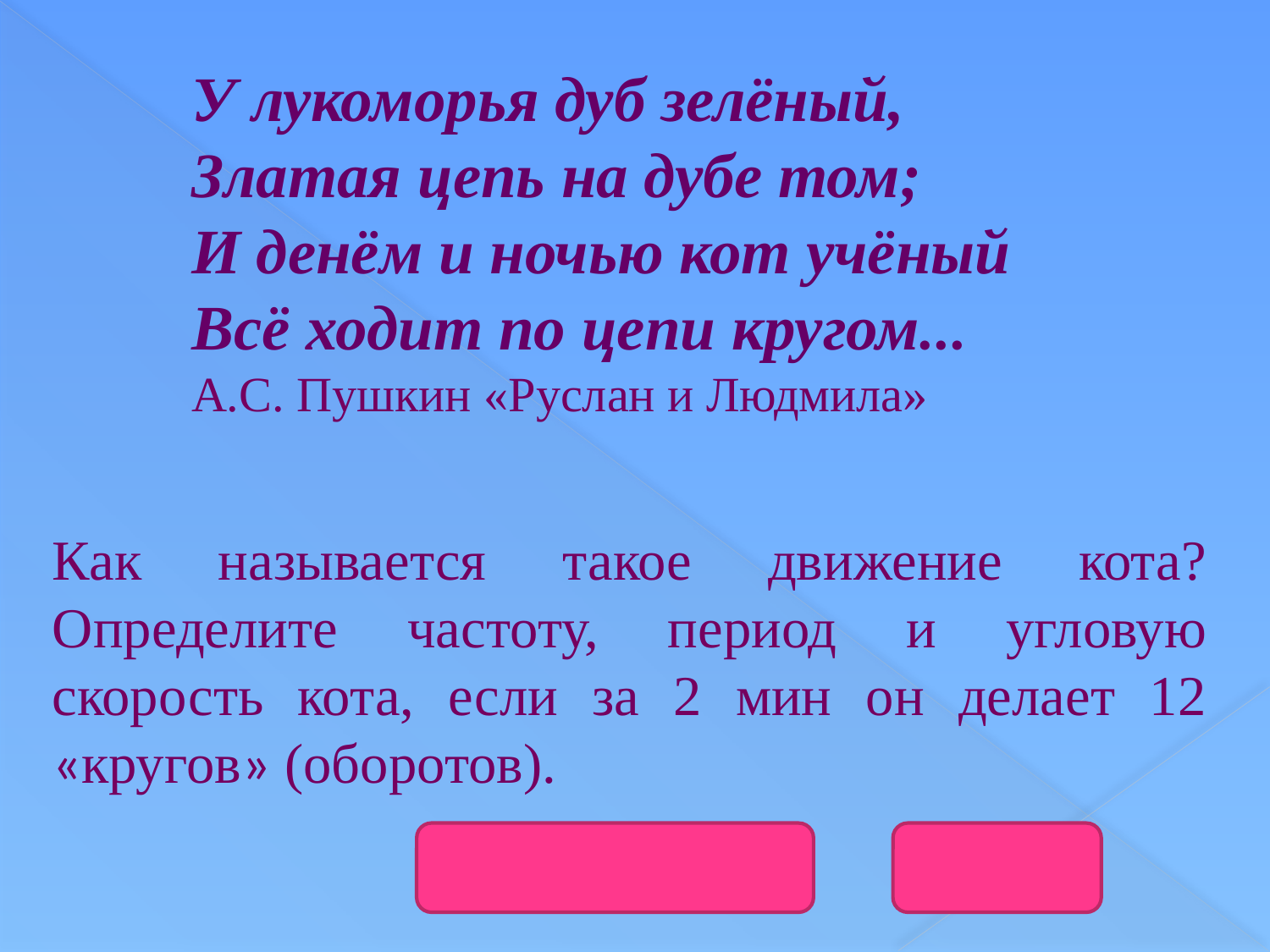

У лукоморья дуб зелёный,
Златая цепь на дубе том;
И денём и ночью кот учёный
Всё ходит по цепи кругом…
А.С. Пушкин «Руслан и Людмила»
Как называется такое движение кота? Определите частоту, период и угловую скорость кота, если за 2 мин он делает 12 «кругов» (оборотов).